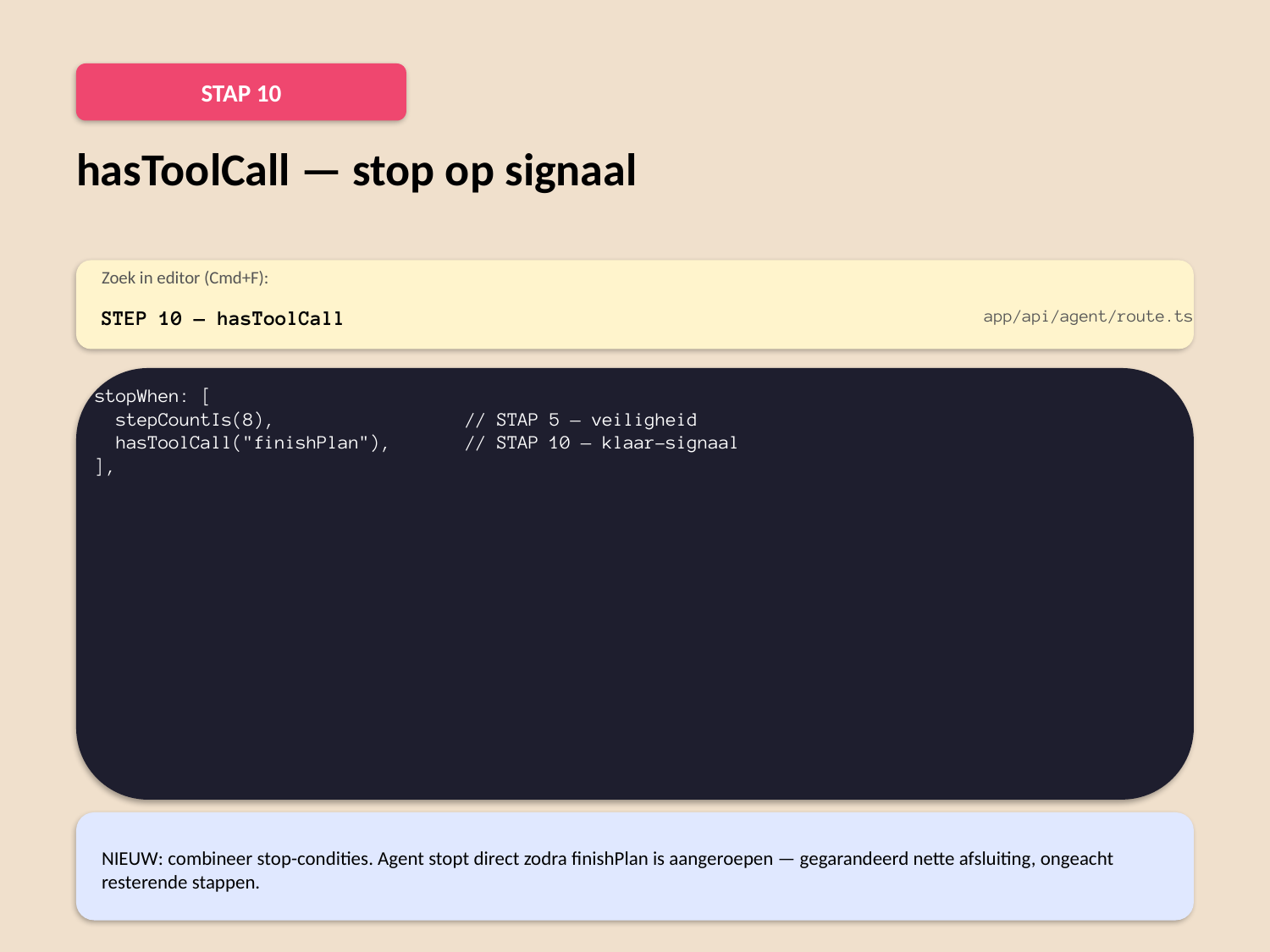

STAP 10
hasToolCall — stop op signaal

Zoek in editor (Cmd+F):
STEP 10 — hasToolCall
app/api/agent/route.ts

stopWhen: [
  stepCountIs(8),                  // STAP 5 — veiligheid
  hasToolCall("finishPlan"),       // STAP 10 — klaar-signaal
],

NIEUW: combineer stop-condities. Agent stopt direct zodra finishPlan is aangeroepen — gegarandeerd nette afsluiting, ongeacht resterende stappen.